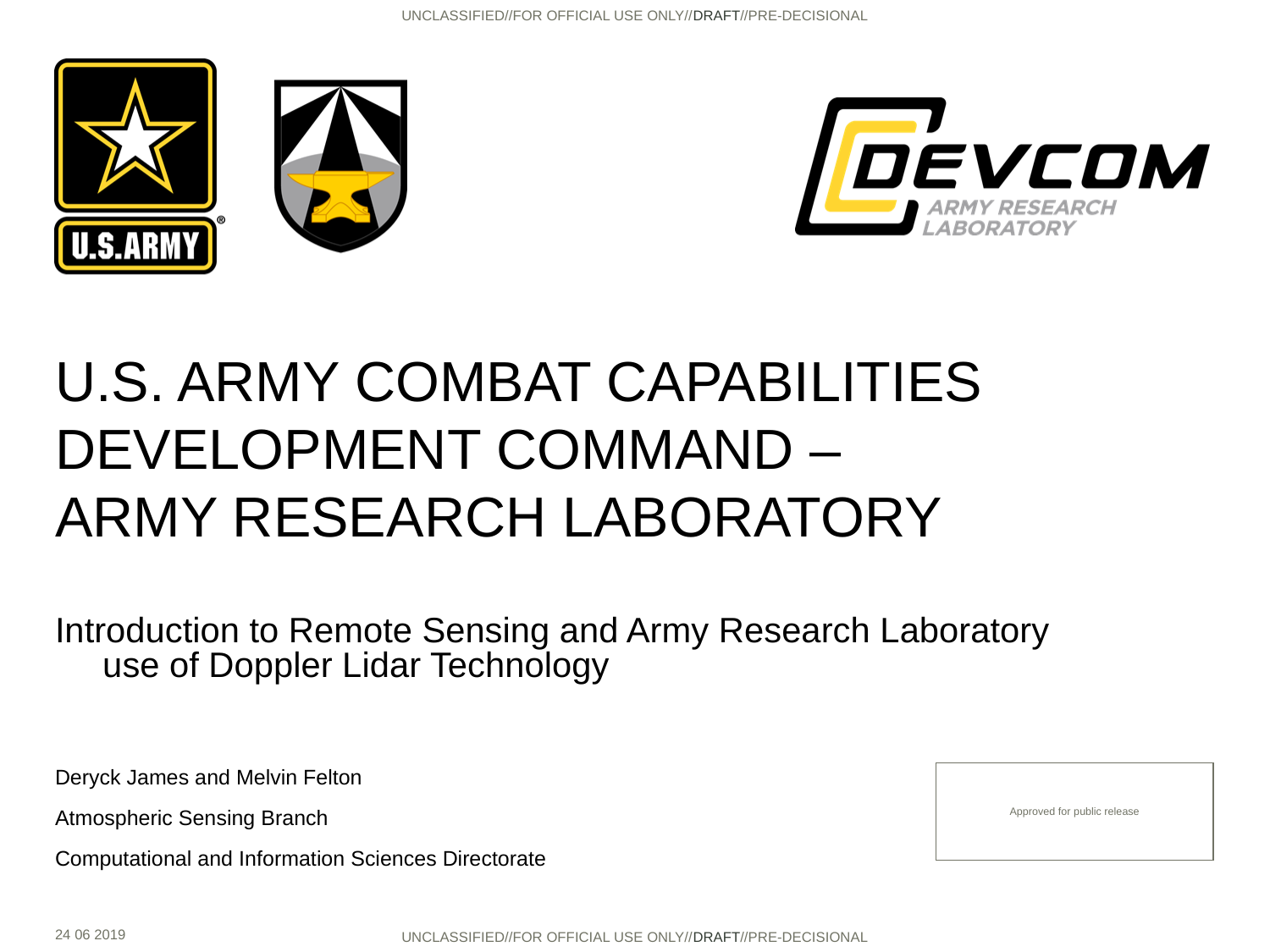

Introduction to Remote Sensing and Army Research Laboratory use of Doppler Lidar Technology
Deryck James and Melvin Felton
Approved for public release
Atmospheric Sensing Branch
Computational and Information Sciences Directorate
24 06 2019